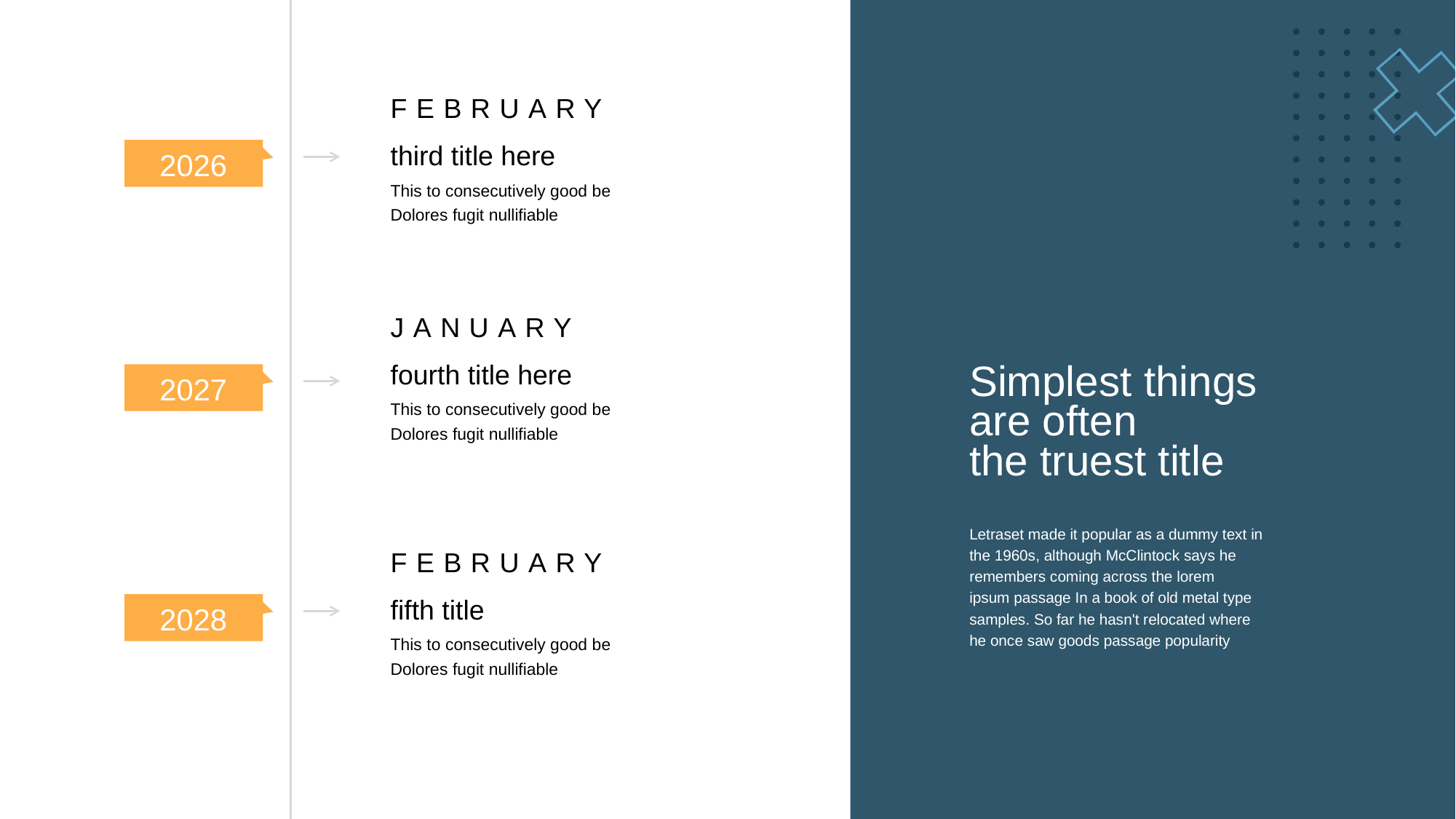

FEBRUARY
third title here

2026
This to consecutively good be Dolores fugit nullifiable
JANUARY
fourth title here
Simplest things are often
the truest title

2027
This to consecutively good be Dolores fugit nullifiable
Letraset made it popular as a dummy text in the 1960s, although McClintock says he remembers coming across the lorem ipsum passage In a book of old metal type samples. So far he hasn't relocated where he once saw goods passage popularity
FEBRUARY
fifth title

2028
This to consecutively good be Dolores fugit nullifiable